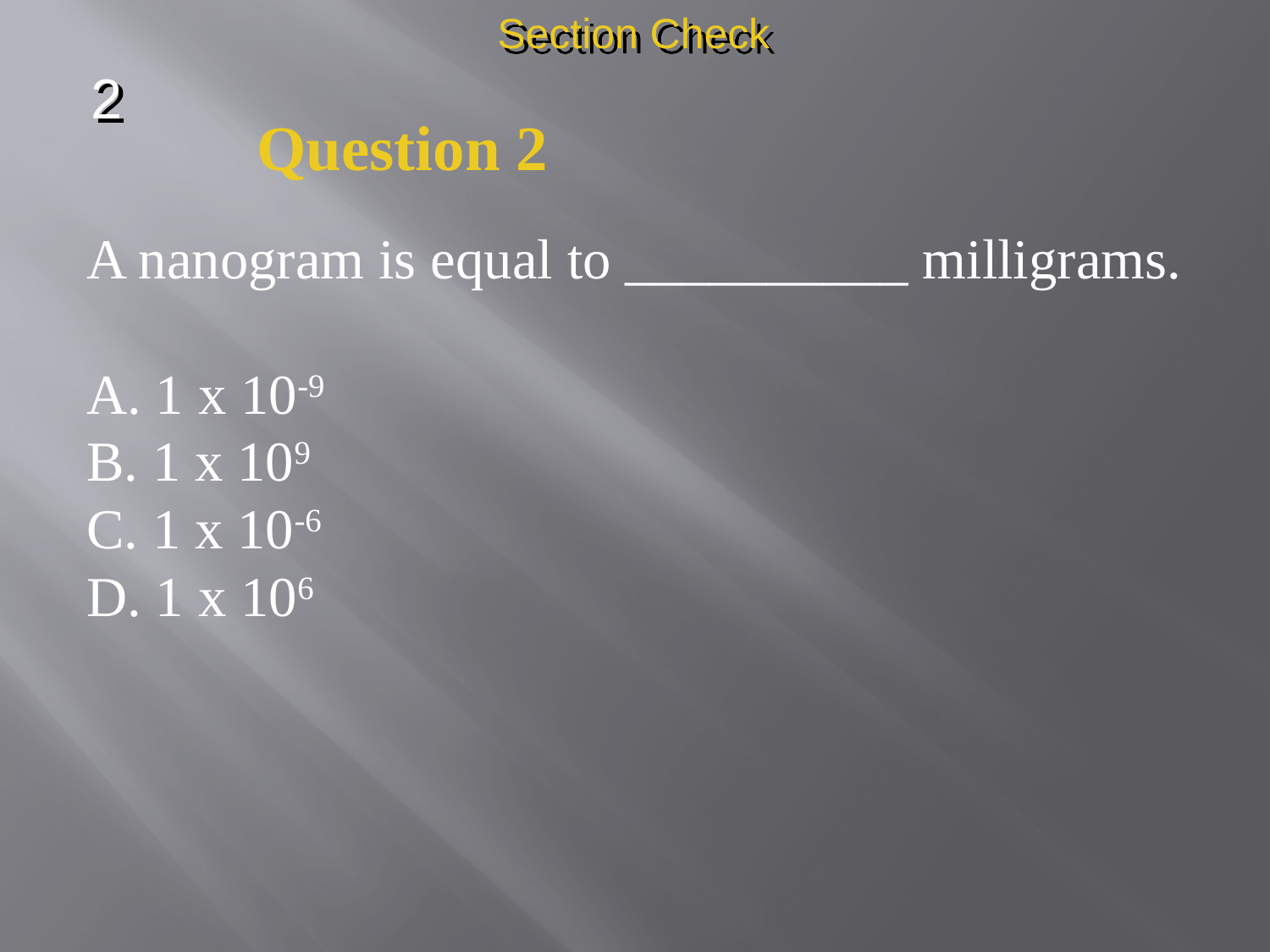

Section Check
2
Question 2
A nanogram is equal to __________ milligrams.
A. 1 x 10-9
B. 1 x 109
C. 1 x 10-6
D. 1 x 106